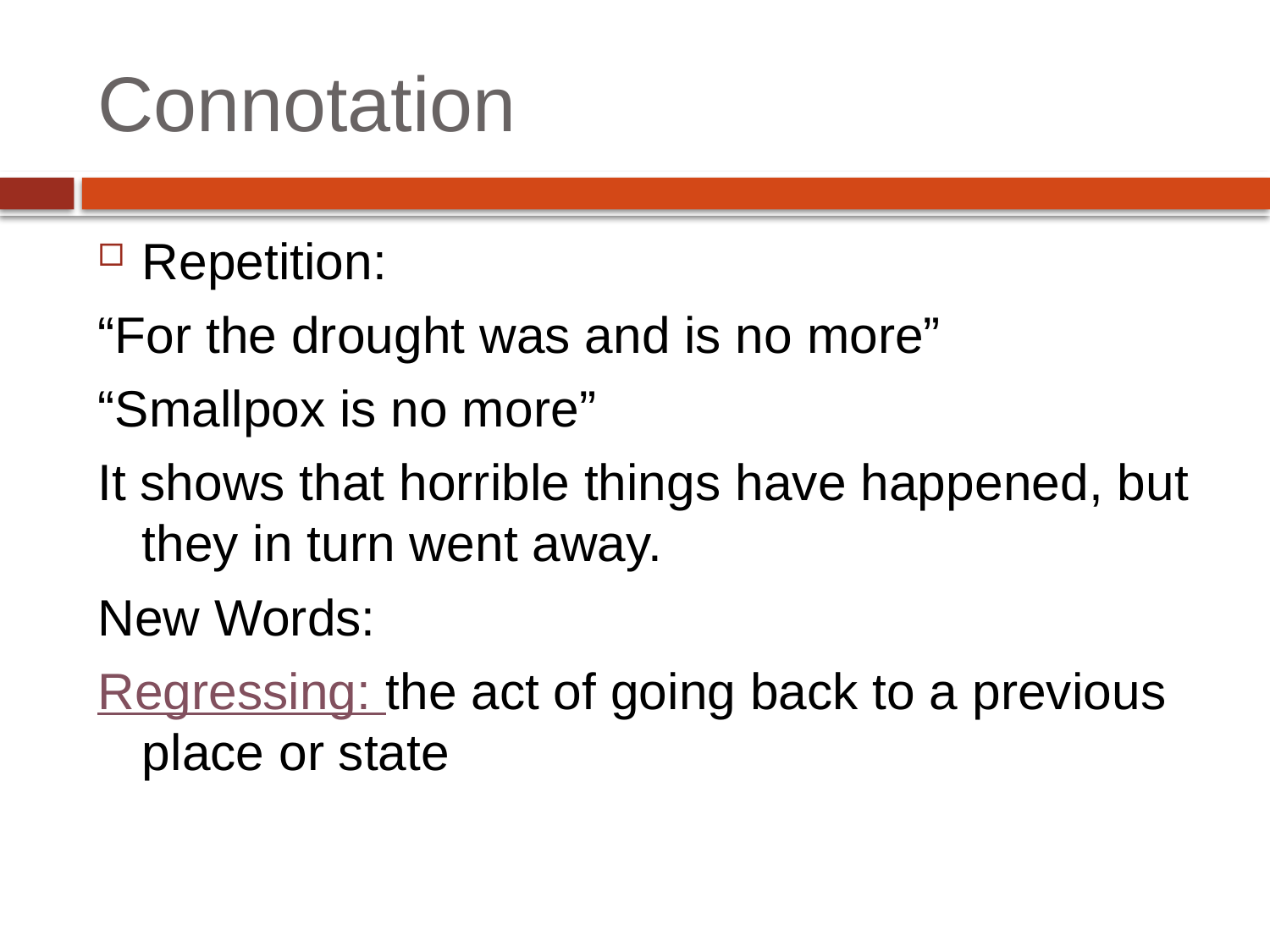

# Connotation
Repetition:
“For the drought was and is no more”
“Smallpox is no more”
It shows that horrible things have happened, but they in turn went away.
New Words:
Regressing: the act of going back to a previous place or state